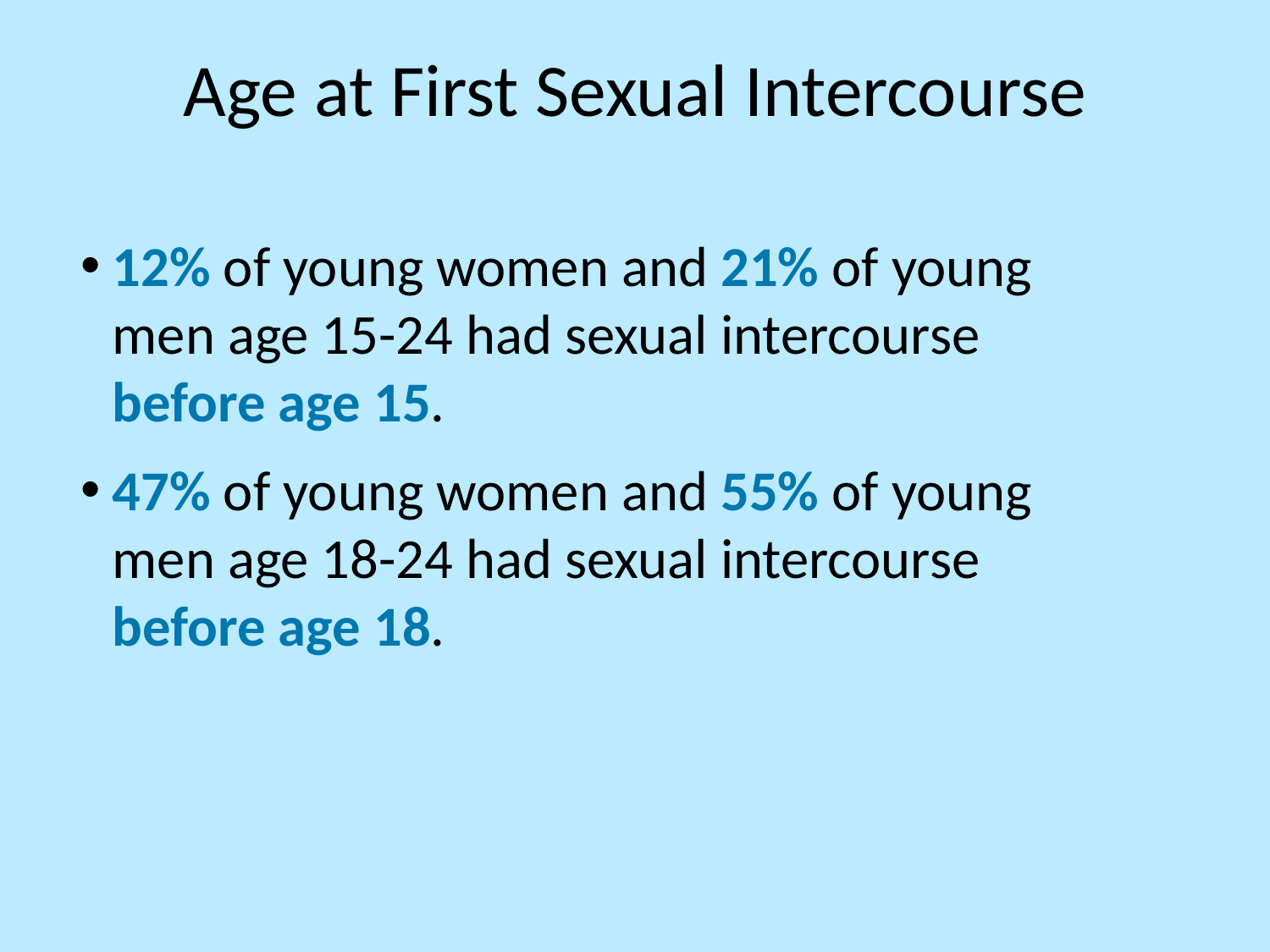

# Age at First Sexual Intercourse
12% of young women and 21% of young
men age 15-24 had sexual intercourse
before age 15.
47% of young women and 55% of young
men age 18-24 had sexual intercourse
before age 18.